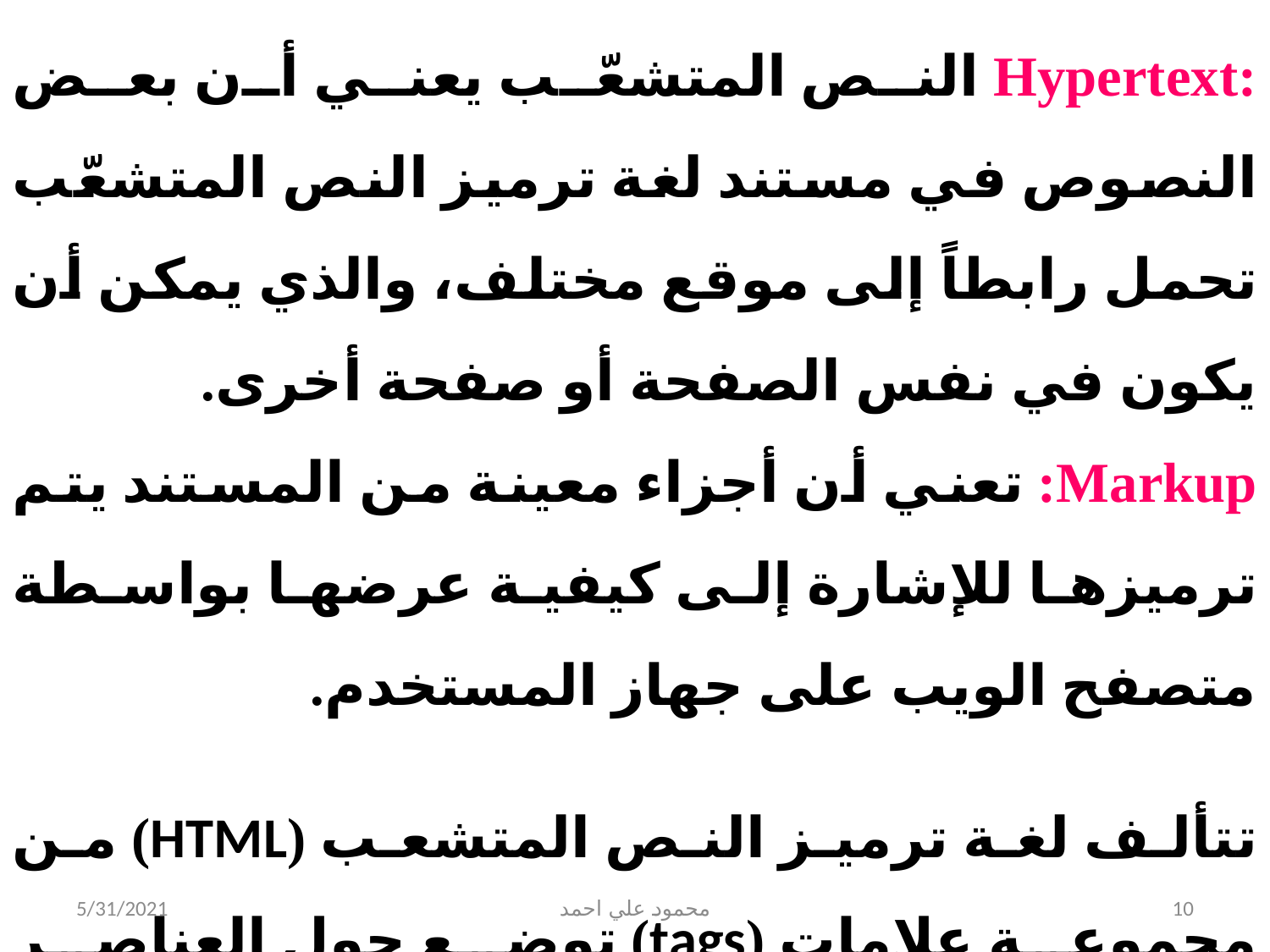

:Hypertext النص المتشعّب يعني أن بعض النصوص في مستند لغة ترميز النص المتشعّب تحمل رابطاً إلى موقع مختلف، والذي يمكن أن يكون في نفس الصفحة أو صفحة أخرى.
Markup: تعني أن أجزاء معينة من المستند يتم ترميزها للإشارة إلى كيفية عرضها بواسطة متصفح الويب على جهاز المستخدم.

تتألف لغة ترميز النص المتشعب (HTML) من مجموعة علامات (tags) توضع حول العناصر المكونة لمستند لغة ترميز النص المتشعّب.
5/31/2021
محمود علي احمد
10